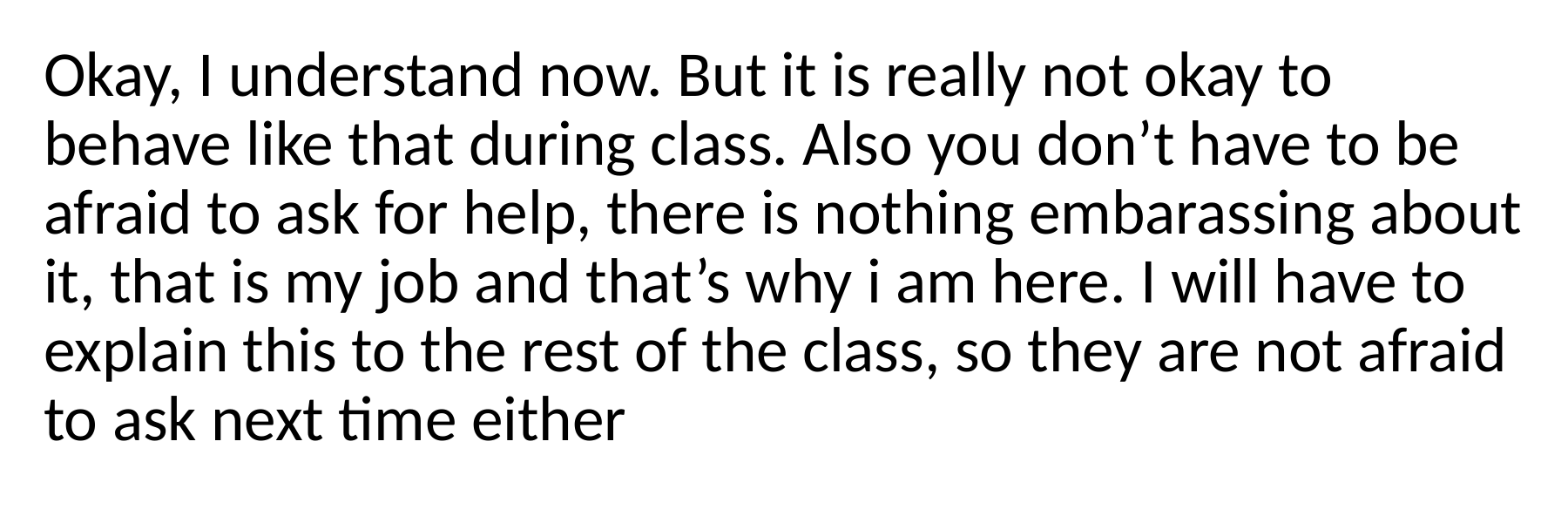

Okay, I understand now. But it is really not okay to behave like that during class. Also you don’t have to be afraid to ask for help, there is nothing embarassing about it, that is my job and that’s why i am here. I will have to explain this to the rest of the class, so they are not afraid to ask next time either